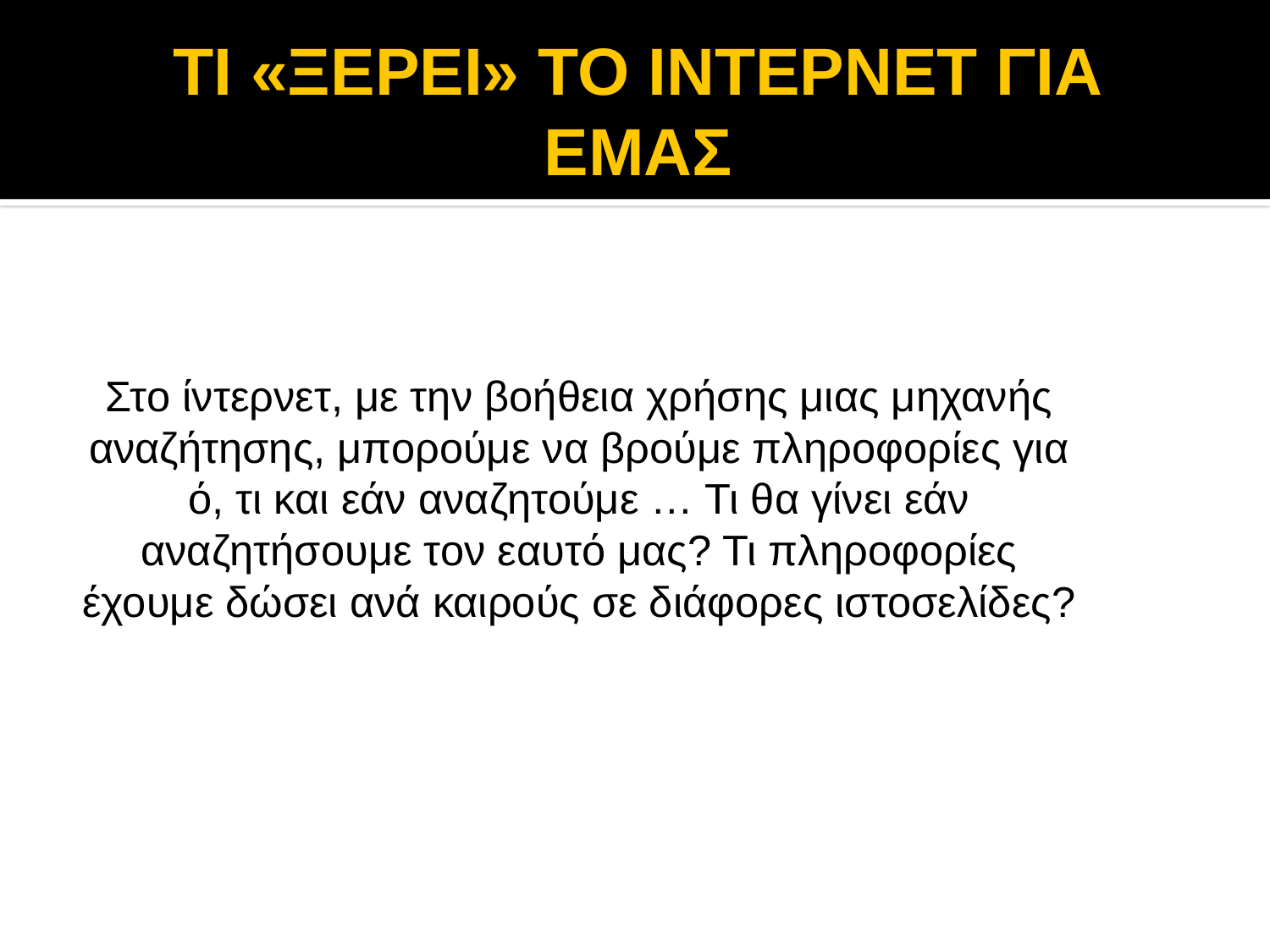

# ΤΙ «ΞΕΡΕΙ» ΤΟ ΙΝΤΕΡΝΕΤ ΓΙΑ ΕΜΑΣ
Στο ίντερνετ, με την βοήθεια χρήσης μιας μηχανής αναζήτησης, μπορούμε να βρούμε πληροφορίες για ό, τι και εάν αναζητούμε … Τι θα γίνει εάν αναζητήσουμε τον εαυτό μας? Τι πληροφορίες έχουμε δώσει ανά καιρούς σε διάφορες ιστοσελίδες?